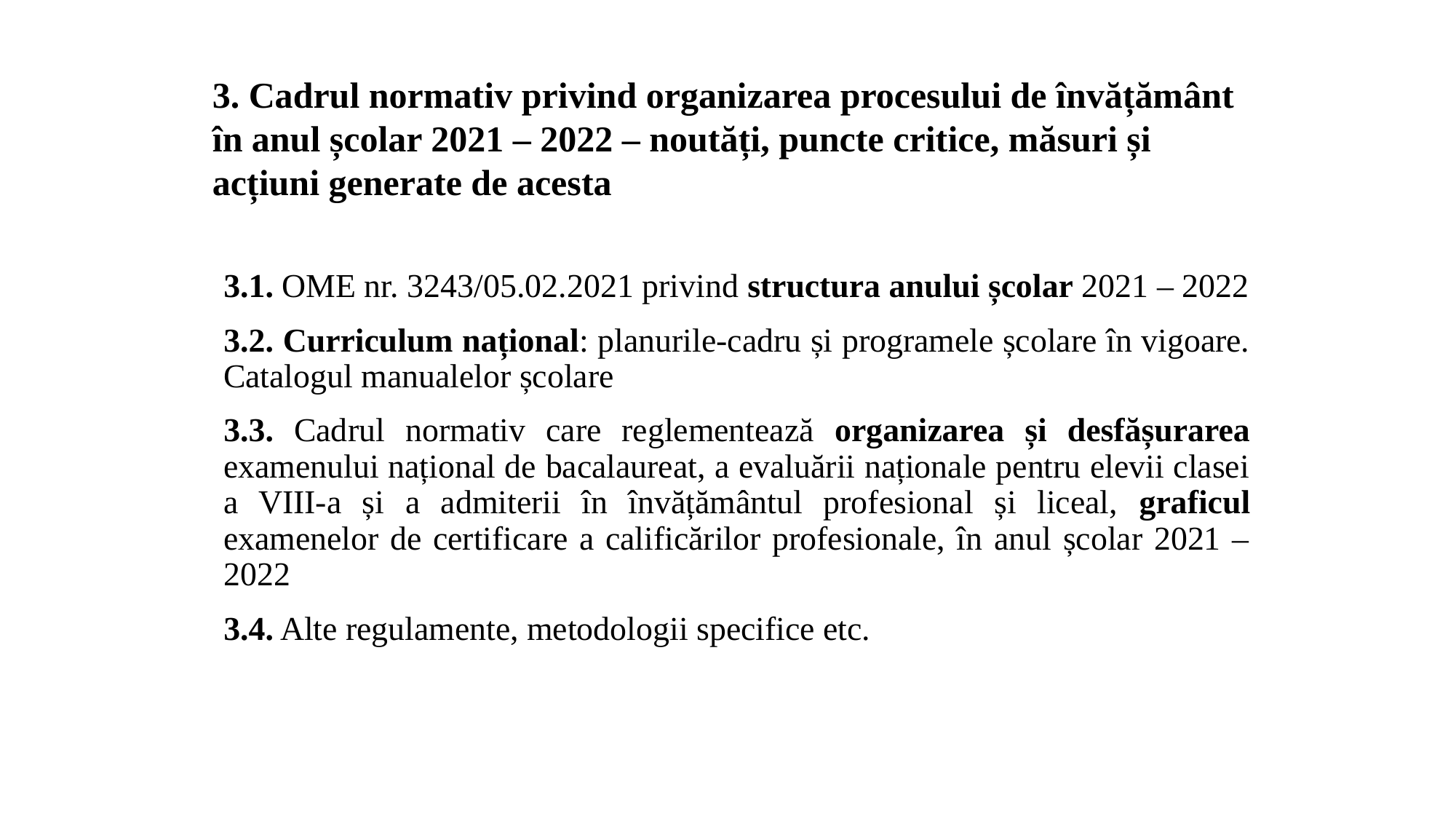

# 3. Cadrul normativ privind organizarea procesului de învățământ în anul școlar 2021 – 2022 – noutăți, puncte critice, măsuri și acțiuni generate de acesta
3.1. OME nr. 3243/05.02.2021 privind structura anului școlar 2021 – 2022
3.2. Curriculum național: planurile-cadru și programele școlare în vigoare. Catalogul manualelor școlare
3.3. Cadrul normativ care reglementează organizarea și desfășurarea examenului național de bacalaureat, a evaluării naționale pentru elevii clasei a VIII-a și a admiterii în învățământul profesional și liceal, graficul examenelor de certificare a calificărilor profesionale, în anul școlar 2021 – 2022
3.4. Alte regulamente, metodologii specifice etc.